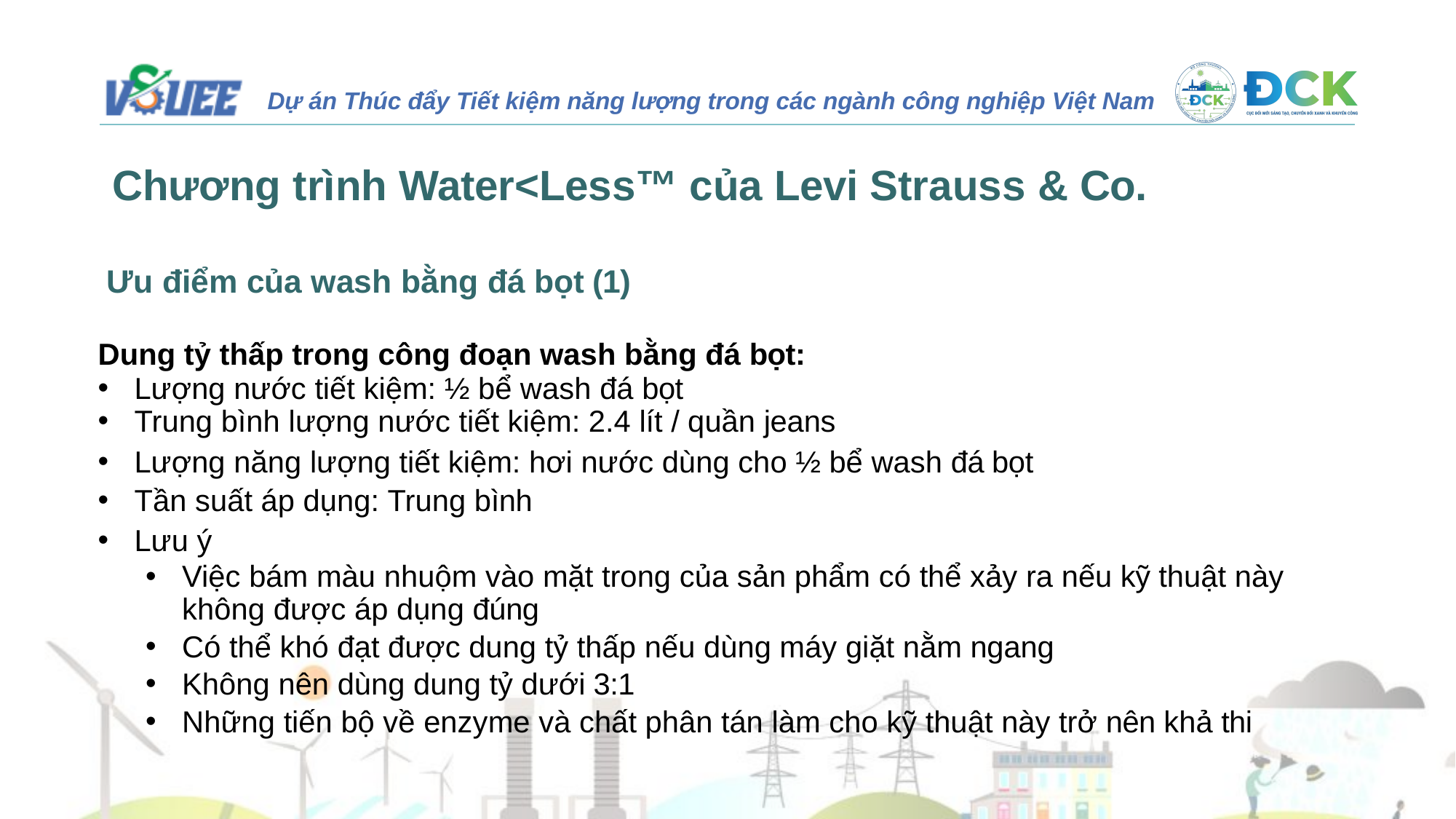

# Chương trình Water<Less™ của Levi Strauss & Co.
Ưu điểm của wash bằng đá bọt (1)
Dung tỷ thấp trong công đoạn wash bằng đá bọt:
Lượng nước tiết kiệm: ½ bể wash đá bọt
Trung bình lượng nước tiết kiệm: 2.4 lít / quần jeans
Lượng năng lượng tiết kiệm: hơi nước dùng cho ½ bể wash đá bọt
Tần suất áp dụng: Trung bình
Lưu ý
Việc bám màu nhuộm vào mặt trong của sản phẩm có thể xảy ra nếu kỹ thuật này không được áp dụng đúng
Có thể khó đạt được dung tỷ thấp nếu dùng máy giặt nằm ngang
Không nên dùng dung tỷ dưới 3:1
Những tiến bộ về enzyme và chất phân tán làm cho kỹ thuật này trở nên khả thi